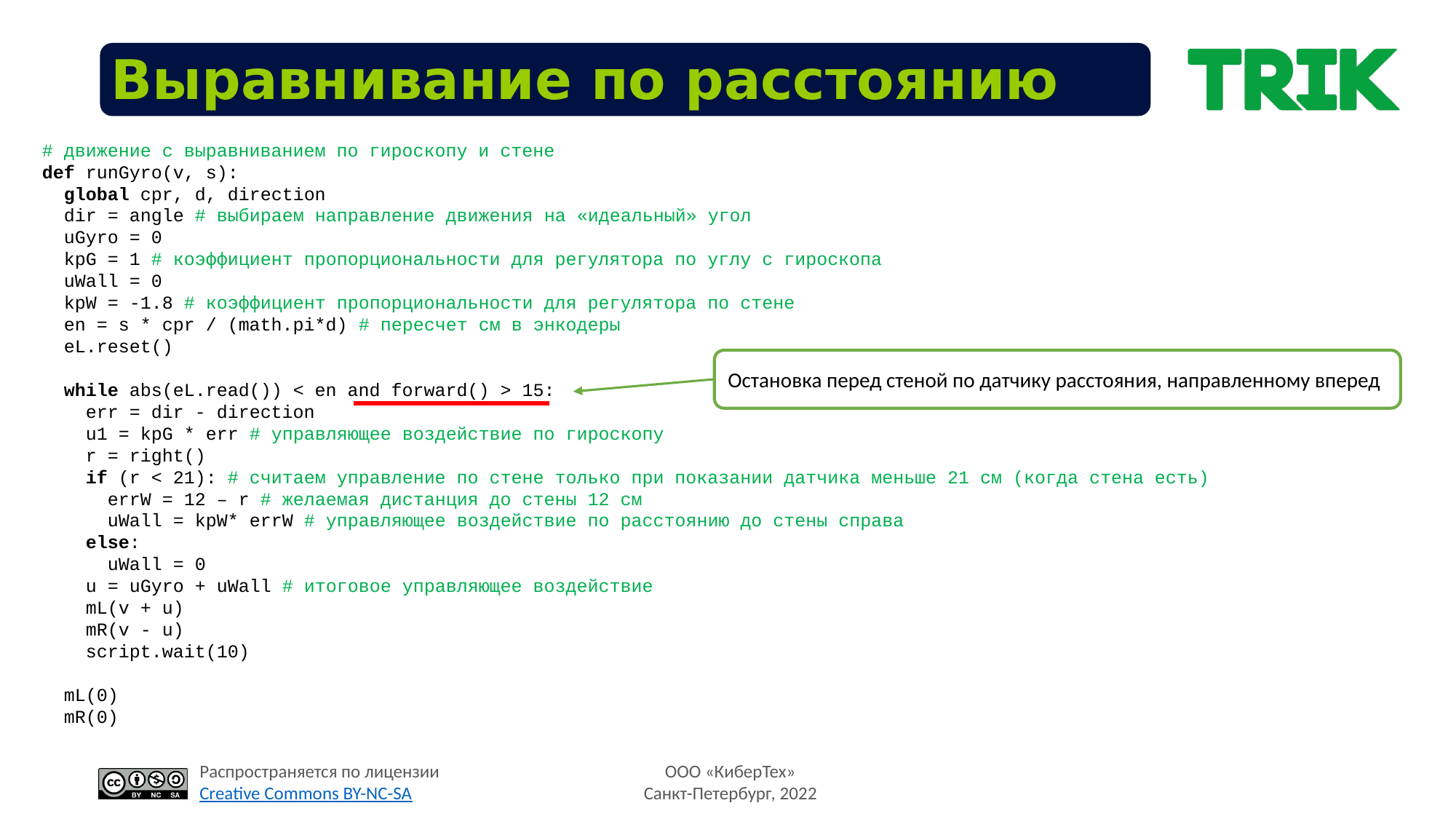

# Выравнивание по расстоянию
# движение с выравниванием по гироскопу и стене
def runGyro(v, s):
  global cpr, d, direction
  dir = angle # выбираем направление движения на «идеальный» угол
  uGyro = 0
  kpG = 1 # коэффициент пропорциональности для регулятора по углу с гироскопа
  uWall = 0
  kpW = -1.8 # коэффициент пропорциональности для регулятора по стене
  en = s * cpr / (math.pi*d) # пересчет см в энкодеры
  eL.reset()

  while abs(eL.read()) < en and forward() > 15:
    err = dir - direction
    u1 = kpG * err # управляющее воздействие по гироскопу
    r = right()
    if (r < 21): # считаем управление по стене только при показании датчика меньше 21 см (когда стена есть)
      errW = 12 – r # желаемая дистанция до стены 12 см
      uWall = kpW* errW # управляющее воздействие по расстоянию до стены справа
    else:
      uWall = 0
    u = uGyro + uWall # итоговое управляющее воздействие
    mL(v + u)
    mR(v - u)
    script.wait(10)

  mL(0)
  mR(0)
Остановка перед стеной по датчику расстояния, направленному вперед